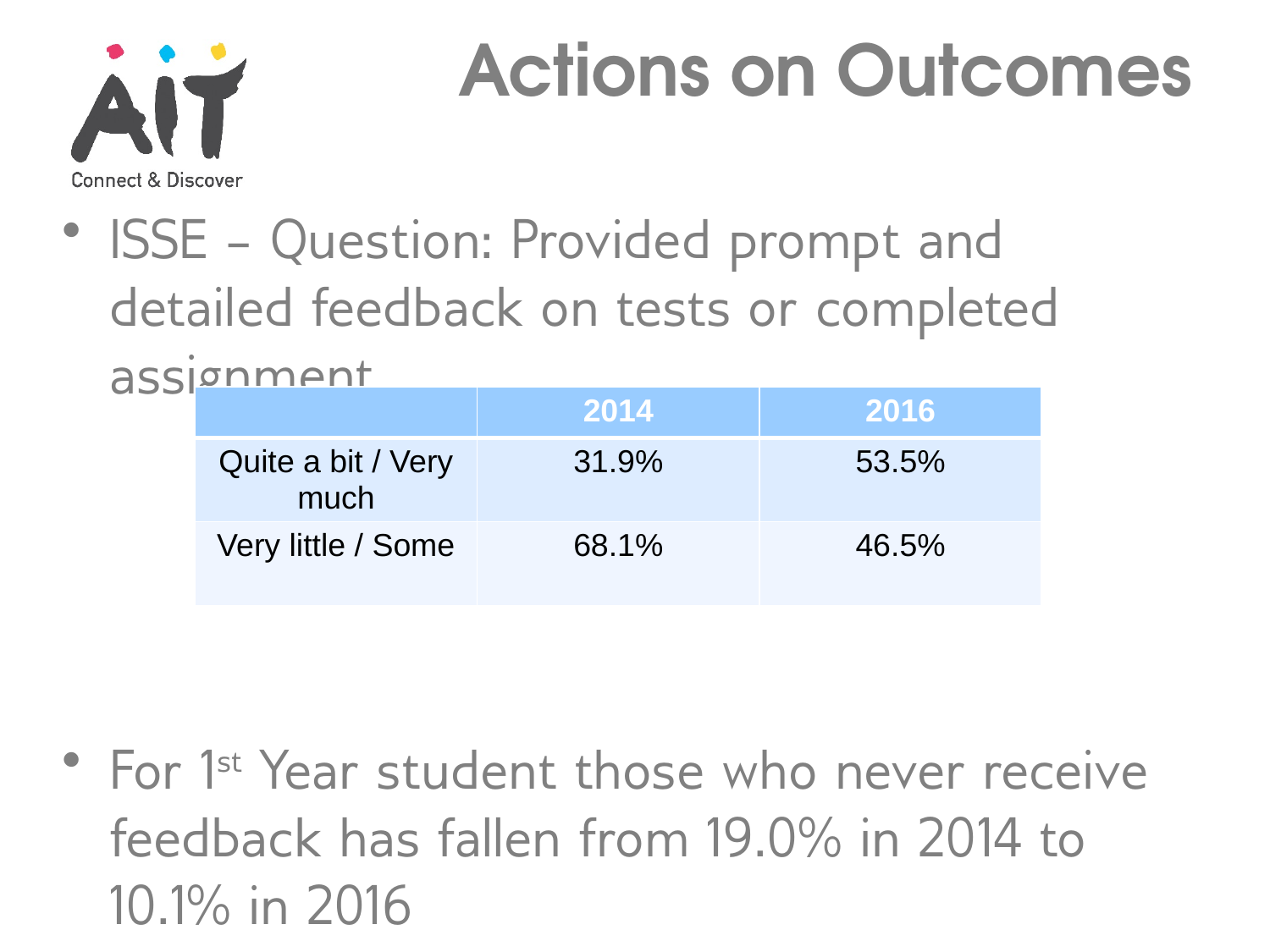

# Actions on Outcomes
ISSE – Question: Provided prompt and detailed feedback on tests or completed assignment

For 1st Year student those who never receive feedback has fallen from 19.0% in 2014 to 10.1% in 2016

|  | 2014 | 2016 |
| --- | --- | --- |
| Quite a bit / Very much | 31.9% | 53.5% |
| Very little / Some | 68.1% | 46.5% |